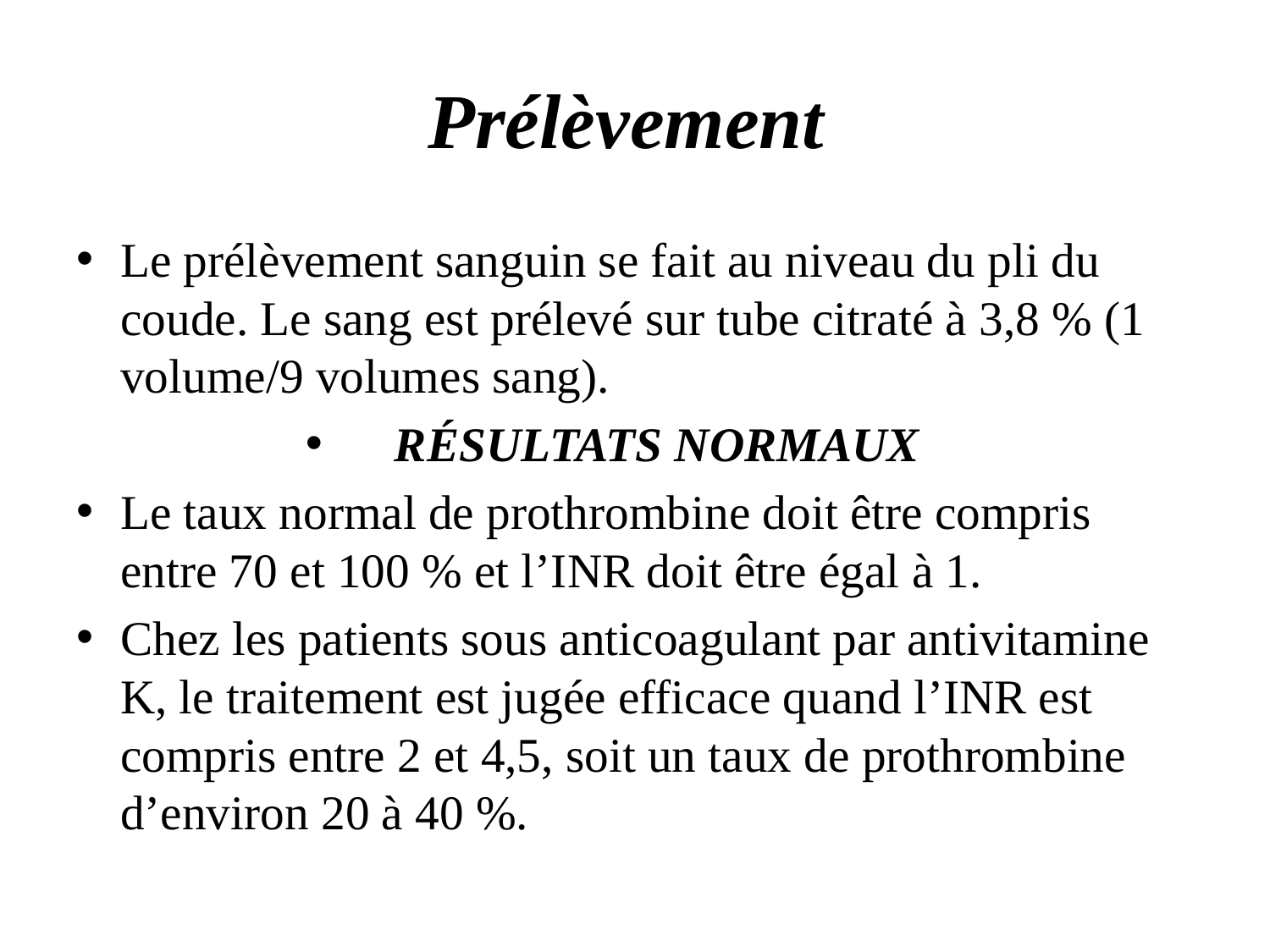

# Prélèvement
Le prélèvement sanguin se fait au niveau du pli du coude. Le sang est prélevé sur tube citraté à 3,8 % (1 volume/9 volumes sang).
RÉSULTATS NORMAUX
Le taux normal de prothrombine doit être compris entre 70 et 100 % et l’INR doit être égal à 1.
Chez les patients sous anticoagulant par antivitamine K, le traitement est jugée efficace quand l’INR est compris entre 2 et 4,5, soit un taux de prothrombine d’environ 20 à 40 %.